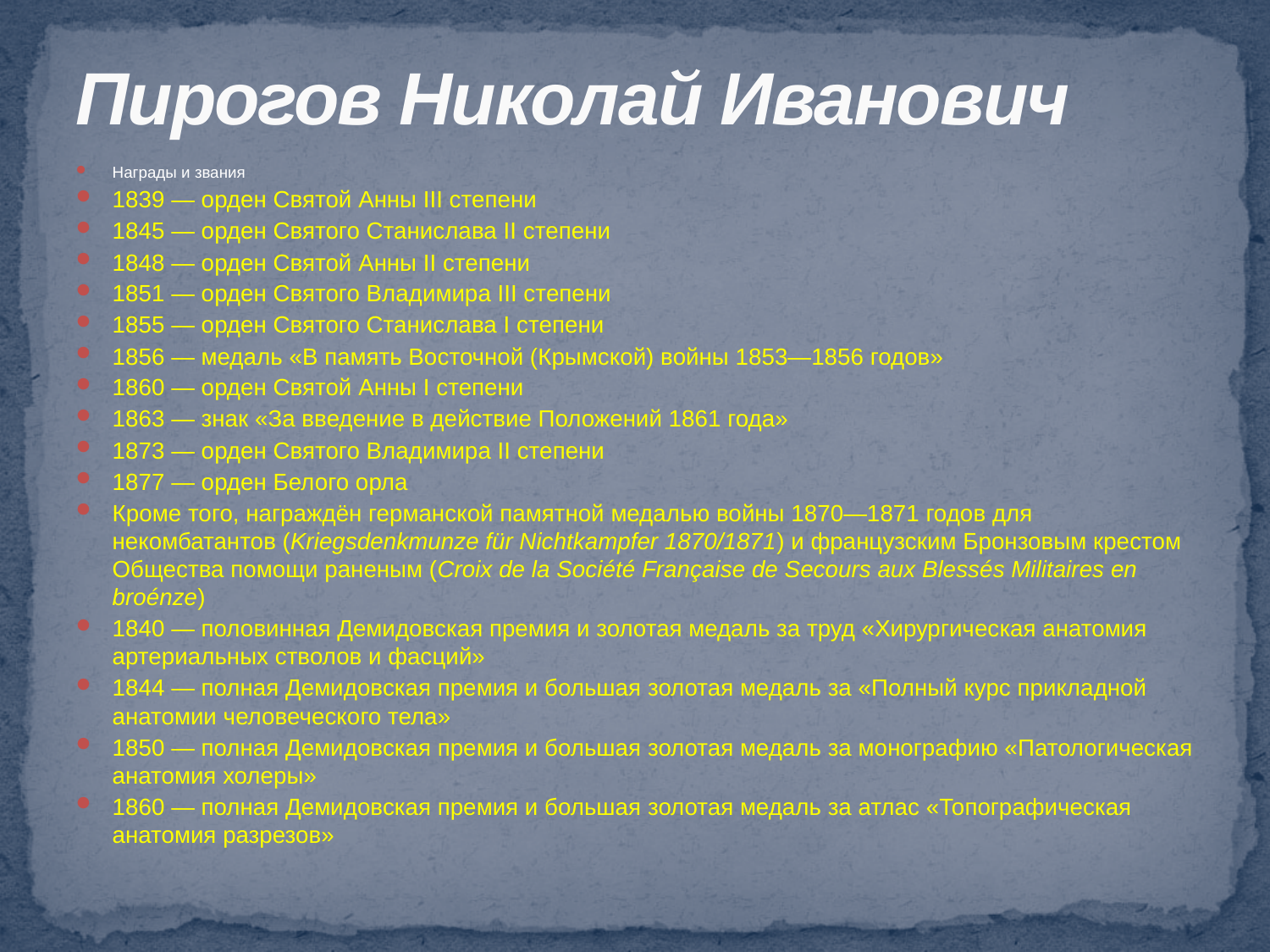

# Пирогов Николай Иванович
Награды и звания
1839 — орден Святой Анны III степени
1845 — орден Святого Станислава II степени
1848 — орден Святой Анны II степени
1851 — орден Святого Владимира III степени
1855 — орден Святого Станислава I степени
1856 — медаль «В память Восточной (Крымской) войны 1853—1856 годов»
1860 — орден Святой Анны I степени
1863 — знак «За введение в действие Положений 1861 года»
1873 — орден Святого Владимира II степени
1877 — орден Белого орла
Кроме того, награждён германской памятной медалью войны 1870—1871 годов для некомбатантов (Kriegsdenkmunze für Nichtkampfer 1870/1871) и французским Бронзовым крестом Общества помощи раненым (Croix de la Société Française de Secours aux Blessés Militaires en broénze)
1840 — половинная Демидовская премия и золотая медаль за труд «Хирургическая анатомия артериальных стволов и фасций»
1844 — полная Демидовская премия и большая золотая медаль за «Полный курс прикладной анатомии человеческого тела»
1850 — полная Демидовская премия и большая золотая медаль за монографию «Патологическая анатомия холеры»
1860 — полная Демидовская премия и большая золотая медаль за атлас «Топографическая анатомия разрезов»